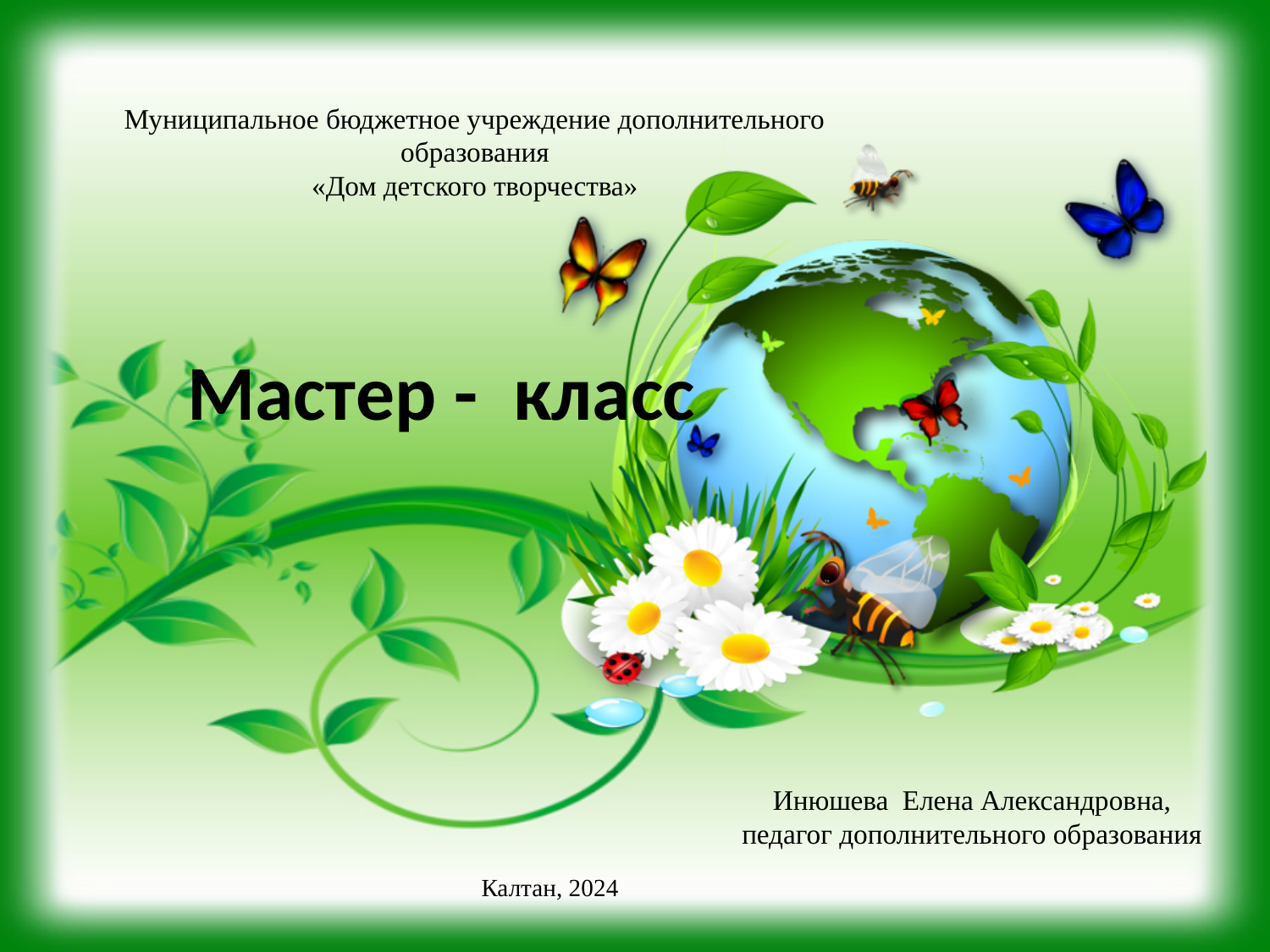

# Муниципальное бюджетное учреждение дополнительного образования «Дом детского творчества»
Мастер -  класс
Инюшева  Елена Александровна,
педагог дополнительного образования

Калтан, 2024